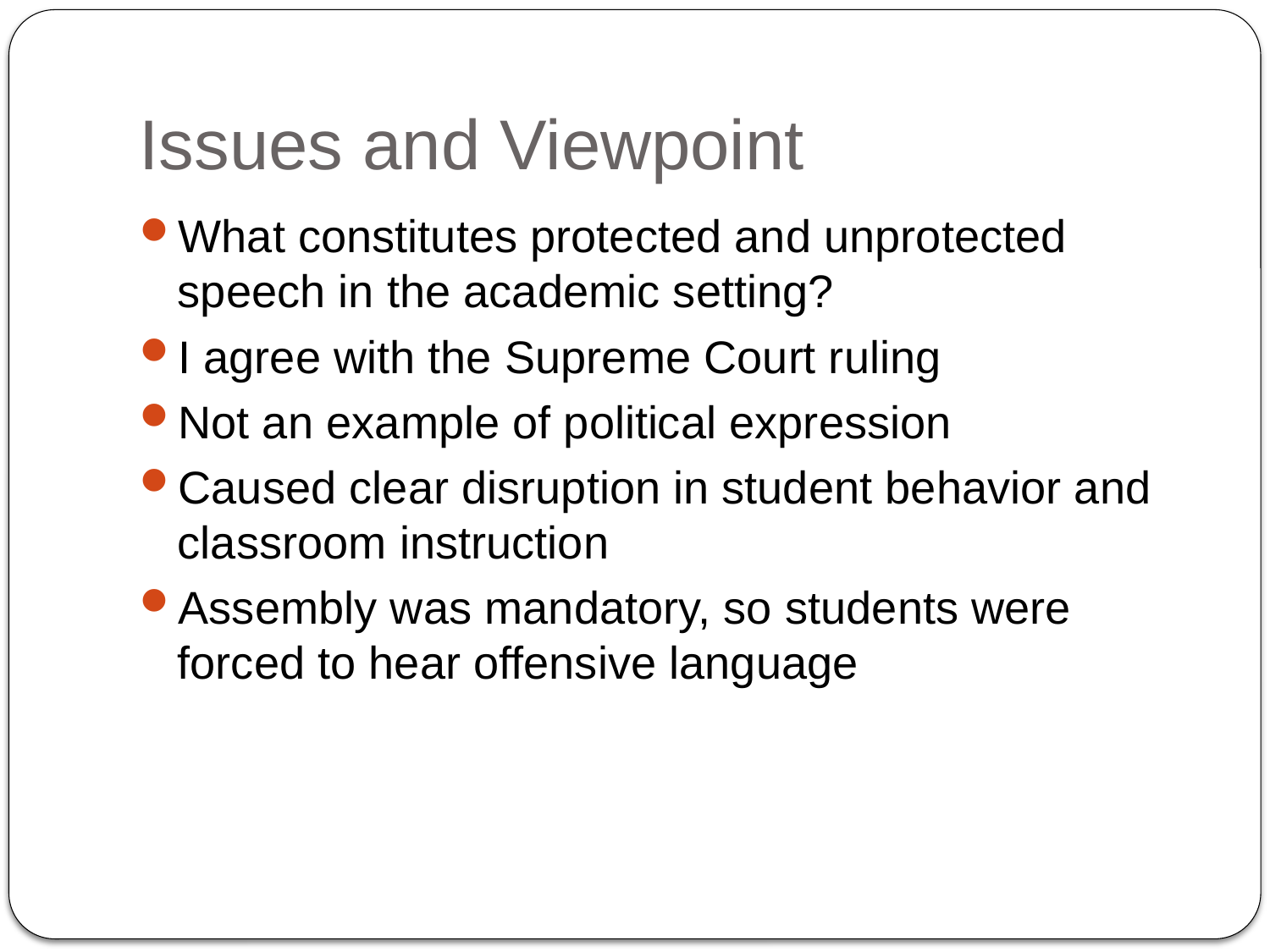

# Issues and Viewpoint
What constitutes protected and unprotected speech in the academic setting?
I agree with the Supreme Court ruling
Not an example of political expression
Caused clear disruption in student behavior and classroom instruction
Assembly was mandatory, so students were forced to hear offensive language